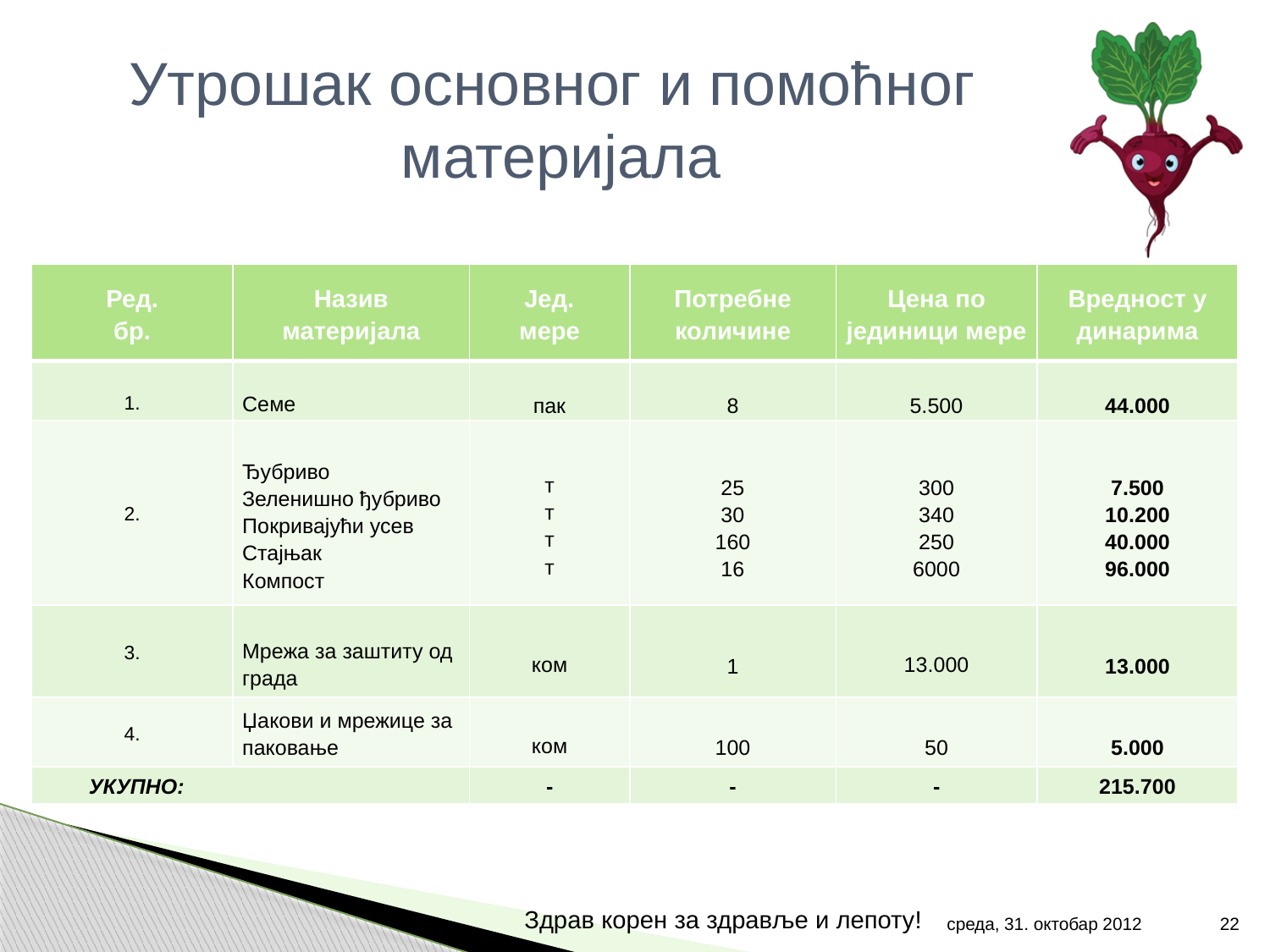

# Утрошак основног и помоћног  материјала
| Ред. бр. | Назив материјала | Јед. мере | Потребне количине | Цена по јединици мере | Вредност у динарима |
| --- | --- | --- | --- | --- | --- |
| 1. | Семе | пак | 8 | 5.500 | 44.000 |
| 2. | Ђубриво Зеленишно ђубриво Покривајући усев Стајњак Компост | т т т т | 25 30 160 16 | 300 340 250 6000 | 7.500 10.200 40.000 96.000 |
| 3. | Мрежа за заштиту од града | ком | 1 | 13.000 | 13.000 |
| 4. | Џакови и мрежице за паковање | ком | 100 | 50 | 5.000 |
| УКУПНО: |  | - | - | - | 215.700 |
Здрав корен за здравље и лепоту!
среда, 31. октобар 2012
22